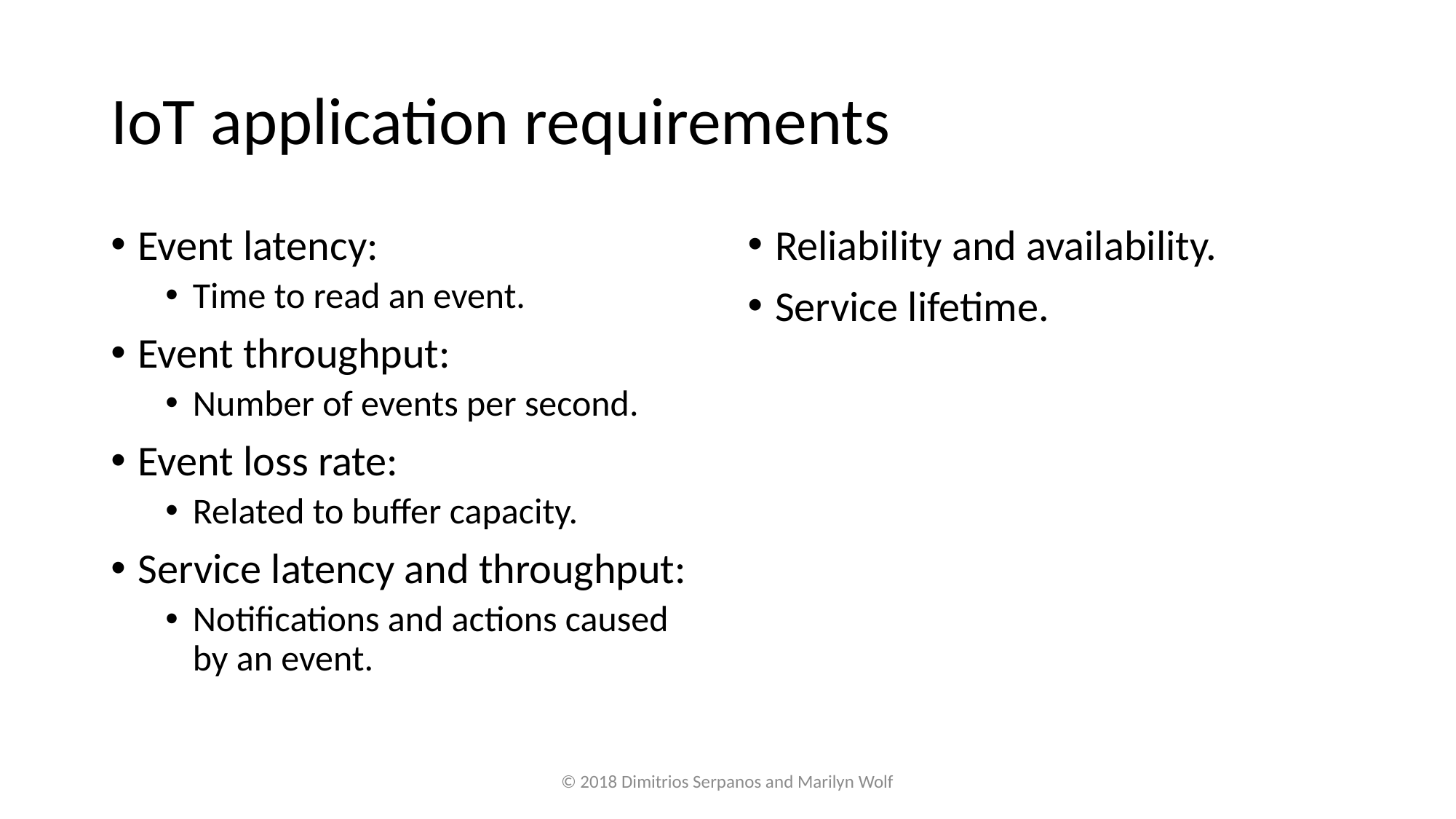

# IoT application requirements
Event latency:
Time to read an event.
Event throughput:
Number of events per second.
Event loss rate:
Related to buffer capacity.
Service latency and throughput:
Notifications and actions caused by an event.
Reliability and availability.
Service lifetime.
© 2018 Dimitrios Serpanos and Marilyn Wolf